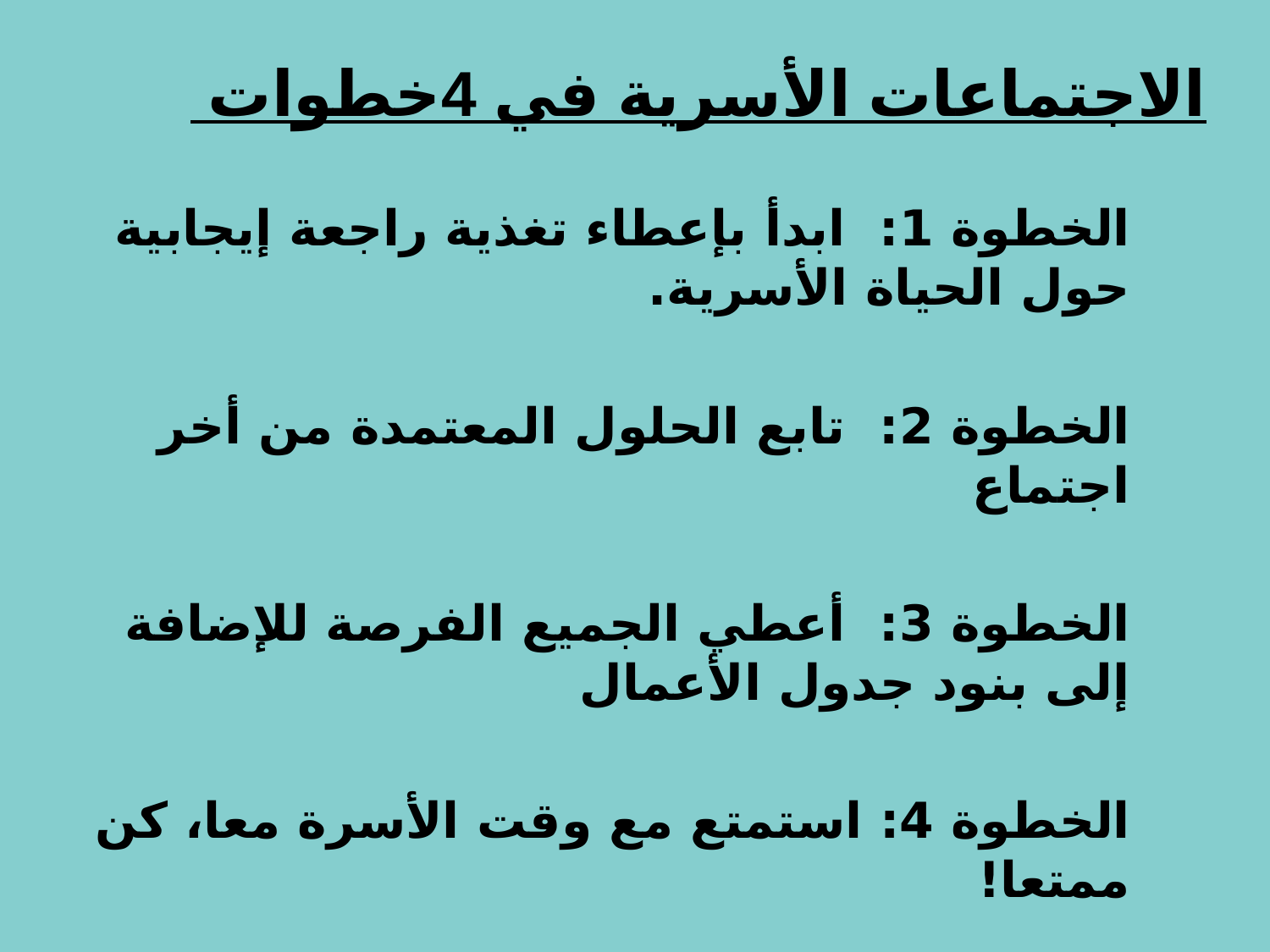

# الاجتماعات الأسرية في 4خطوات
الخطوة 1:  ابدأ بإعطاء تغذية راجعة إيجابية حول الحياة الأسرية.

الخطوة 2:  تابع الحلول المعتمدة من أخر اجتماع

الخطوة 3:  أعطي الجميع الفرصة للإضافة إلى بنود جدول الأعمال

الخطوة 4: استمتع مع وقت الأسرة معا، كن ممتعا!